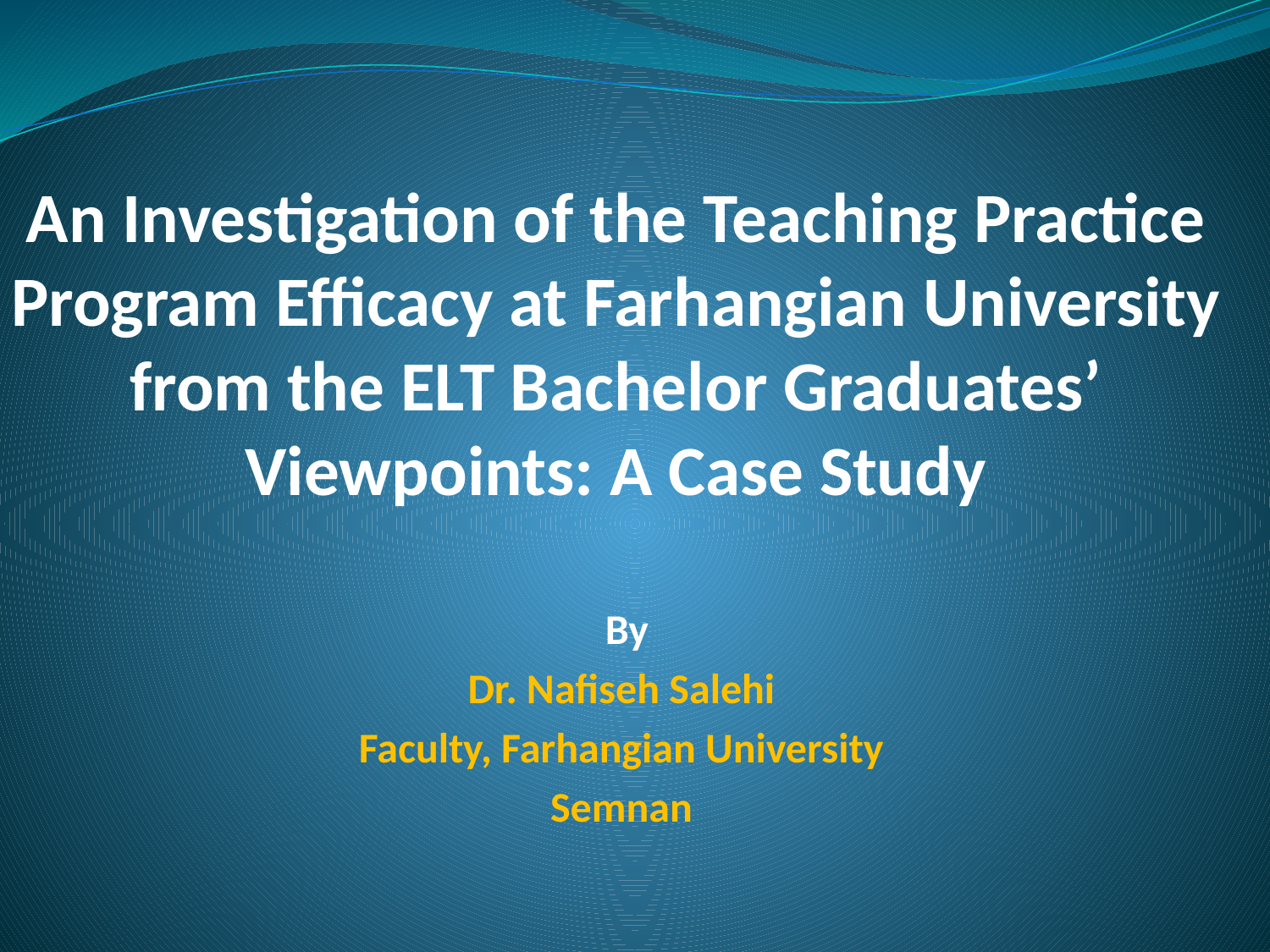

# An Investigation of the Teaching Practice Program Efficacy at Farhangian University from the ELT Bachelor Graduates’ Viewpoints: A Case Study
By
Dr. Nafiseh Salehi
Faculty, Farhangian University
Semnan